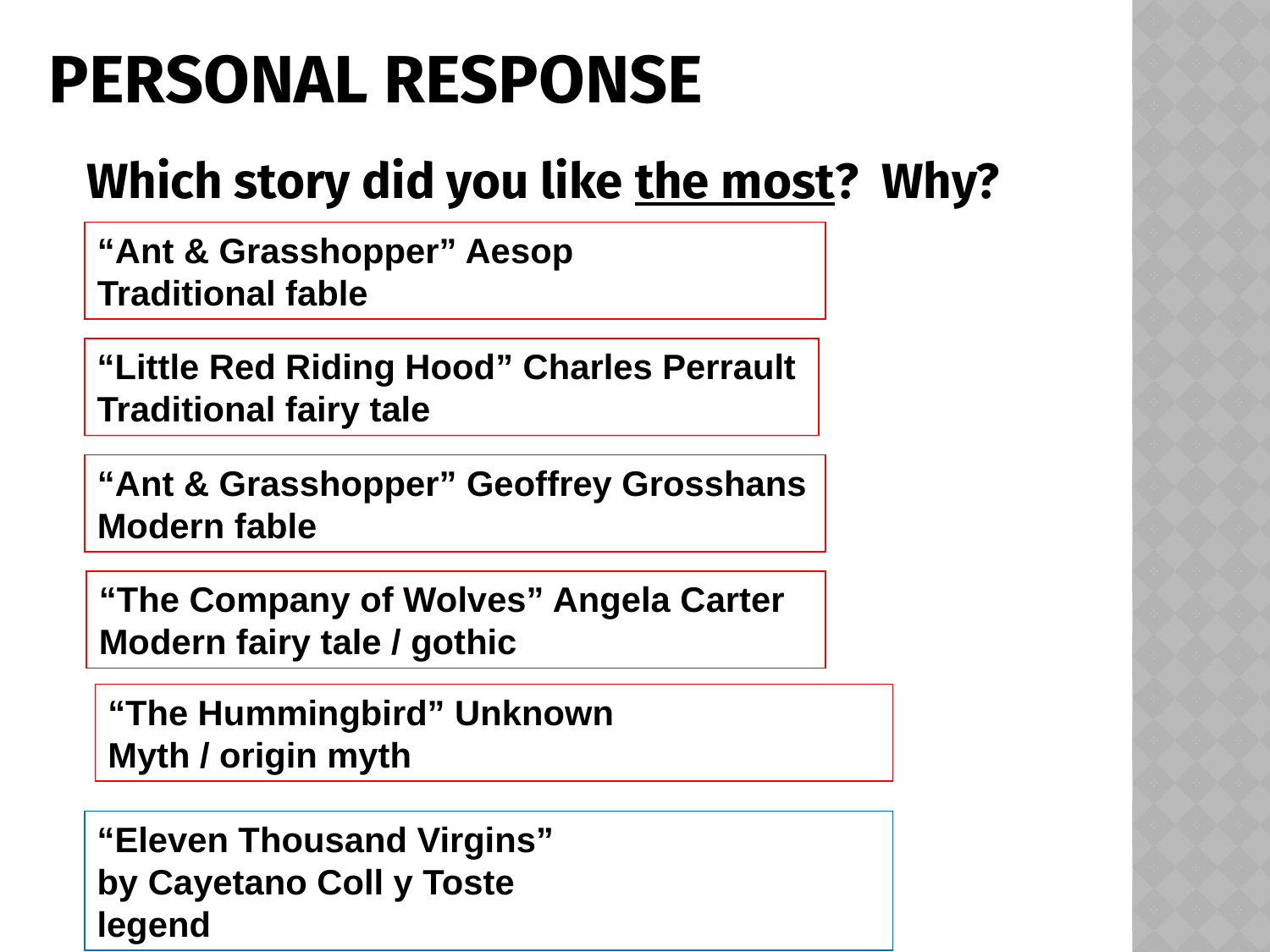

# Personal response
Which story did you like the most?  Why?

“Ant & Grasshopper” Aesop
Traditional fable
“Little Red Riding Hood” Charles Perrault
Traditional fairy tale
“Ant & Grasshopper” Geoffrey Grosshans
Modern fable
“The Company of Wolves” Angela Carter
Modern fairy tale / gothic
“The Hummingbird” Unknown
Myth / origin myth
“Eleven Thousand Virgins”
by Cayetano Coll y Toste
legend